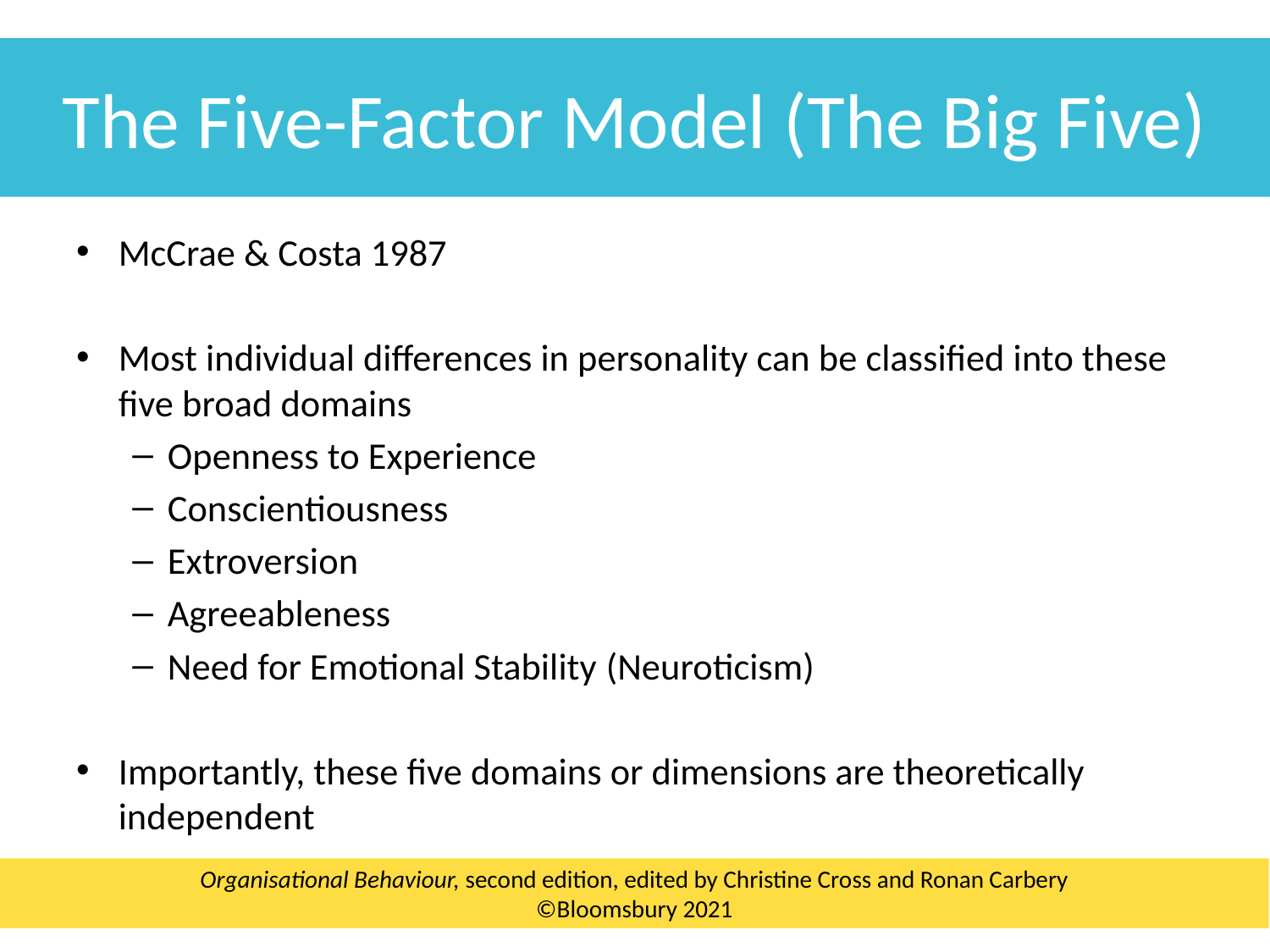

The Five-Factor Model (The Big Five)
McCrae & Costa 1987

Most individual differences in personality can be classified into these five broad domains
Openness to Experience
Conscientiousness
Extroversion
Agreeableness
Need for Emotional Stability (Neuroticism)

Importantly, these five domains or dimensions are theoretically independent